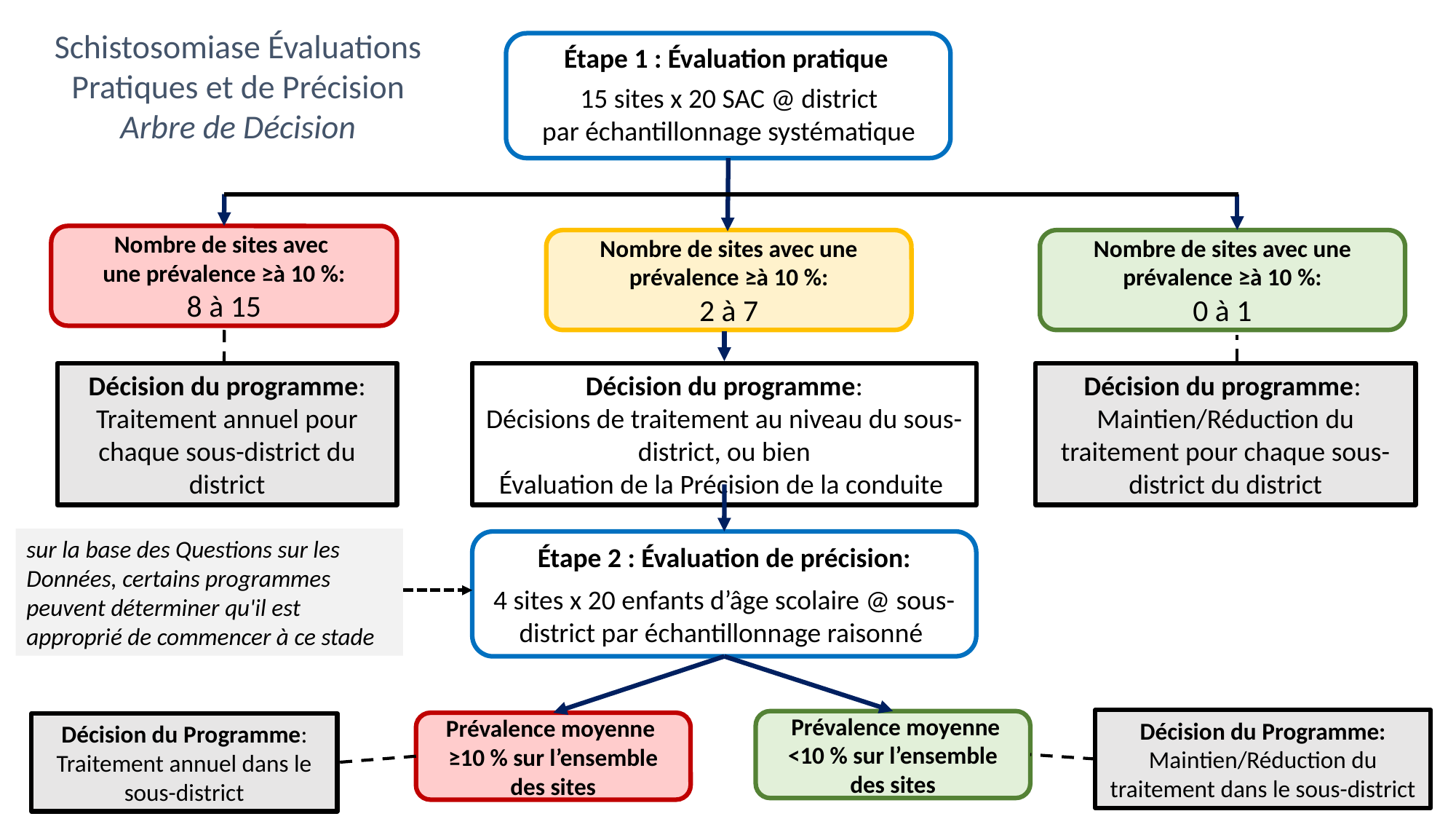

Schistosomiase Évaluations Pratiques et de Précision Arbre de Décision

Étape 1 : Évaluation pratique
15 sites x 20 SAC @ district
par échantillonnage systématique
Nombre de sites avec
une prévalence ≥à 10 %:
8 à 15
Nombre de sites avec une prévalence ≥à 10 %:
2 à 7
Nombre de sites avec une prévalence ≥à 10 %:
0 à 1
Décision du programme:
Traitement annuel pour chaque sous-district du district
Décision du programme:
Maintien/Réduction du traitement pour chaque sous-district du district
Décision du programme:
Décisions de traitement au niveau du sous-district, ou bien
Évaluation de la Précision de la conduite
sur la base des Questions sur les Données, certains programmes peuvent déterminer qu'il est approprié de commencer à ce stade
Étape 2 : Évaluation de précision:

4 sites x 20 enfants d’âge scolaire @ sous-district par échantillonnage raisonné
Décision du Programme:
Maintien/Réduction du traitement dans le sous-district
 Prévalence moyenne <10 % sur l’ensemble des sites
Prévalence moyenne
≥10 % sur l’ensemble des sites
Décision du Programme:
Traitement annuel dans le sous-district